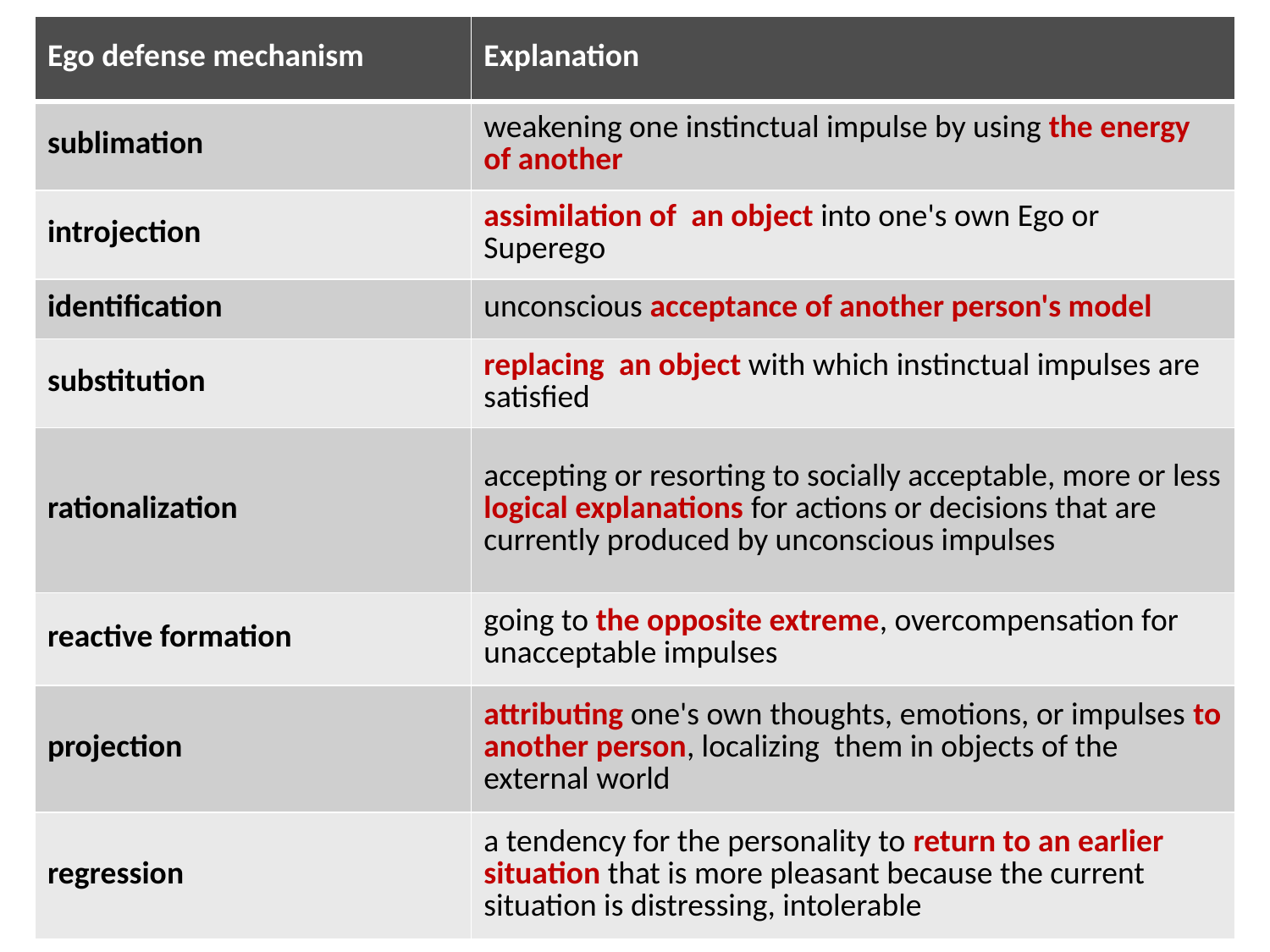

| Ego defense mechanism | Explanation |
| --- | --- |
| sublimation | weakening one instinctual impulse by using the energy of another |
| introjection | assimilation of an object into one's own Ego or Superego |
| identification | unconscious acceptance of another person's model |
| substitution | replacing an object with which instinctual impulses are satisfied |
| rationalization | accepting or resorting to socially acceptable, more or less logical explanations for actions or decisions that are currently produced by unconscious impulses |
| reactive formation | going to the opposite extreme, overcompensation for unacceptable impulses |
| projection | attributing one's own thoughts, emotions, or impulses to another person, localizing them in objects of the external world |
| regression | a tendency for the personality to return to an earlier situation that is more pleasant because the current situation is distressing, intolerable |
#